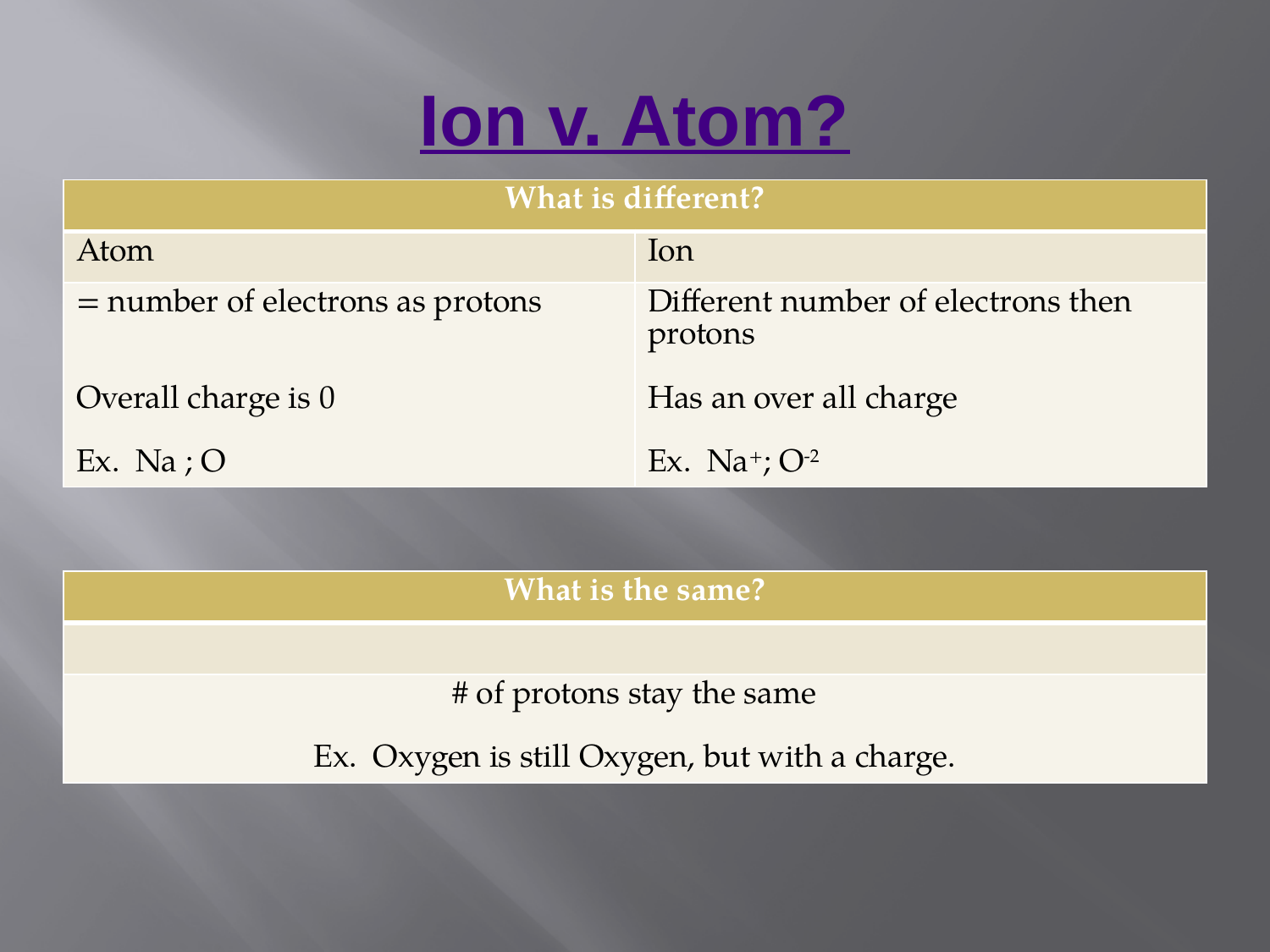

# Ion v. Atom?
| What is different? |  |
| --- | --- |
| Atom | Ion |
| = number of electrons as protons Overall charge is 0 Ex. Na ; O | Different number of electrons then protons Has an over all charge Ex. Na+; O-2 |
| What is the same? |
| --- |
|  |
| # of protons stay the same Ex. Oxygen is still Oxygen, but with a charge. |